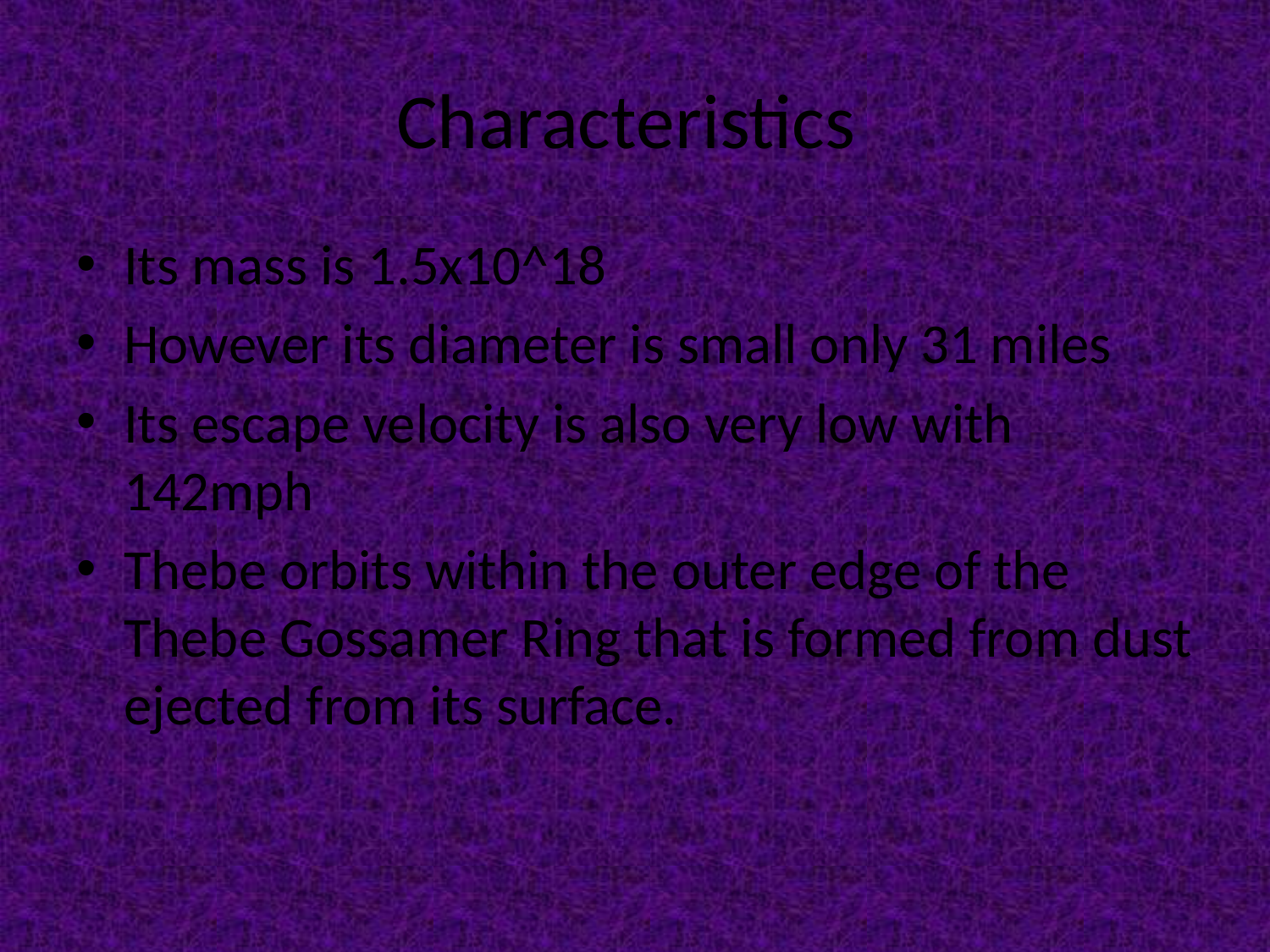

# Characteristics
Its mass is 1.5x10^18
However its diameter is small only 31 miles
Its escape velocity is also very low with 142mph
Thebe orbits within the outer edge of the Thebe Gossamer Ring that is formed from dust ejected from its surface.